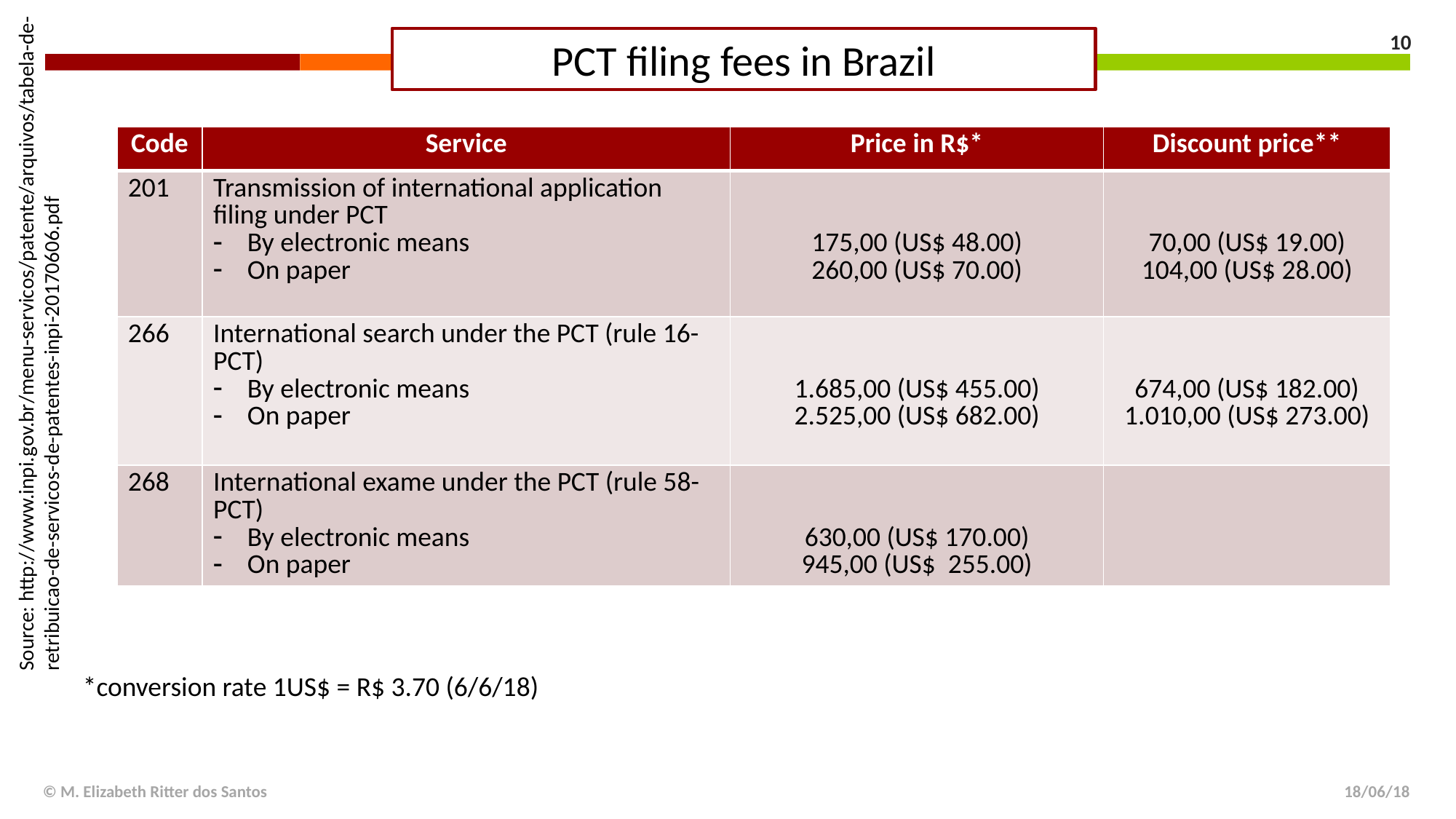

Source: http://www.inpi.gov.br/menu-servicos/patente/arquivos/tabela-de-retribuicao-de-servicos-de-patentes-inpi-20170606.pdf
10
PCT filing fees in Brazil
| Code | Service | Price in R$\* | Discount price\*\* |
| --- | --- | --- | --- |
| 201 | Transmission of international application filing under PCT By electronic means On paper | 175,00 (US$ 48.00) 260,00 (US$ 70.00) | 70,00 (US$ 19.00) 104,00 (US$ 28.00) |
| 266 | International search under the PCT (rule 16-PCT) By electronic means On paper | 1.685,00 (US$ 455.00) 2.525,00 (US$ 682.00) | 674,00 (US$ 182.00) 1.010,00 (US$ 273.00) |
| 268 | International exame under the PCT (rule 58-PCT) By electronic means On paper | 630,00 (US$ 170.00) 945,00 (US$ 255.00) |  |
*conversion rate 1US$ = R$ 3.70 (6/6/18)
© M. Elizabeth Ritter dos Santos
18/06/18